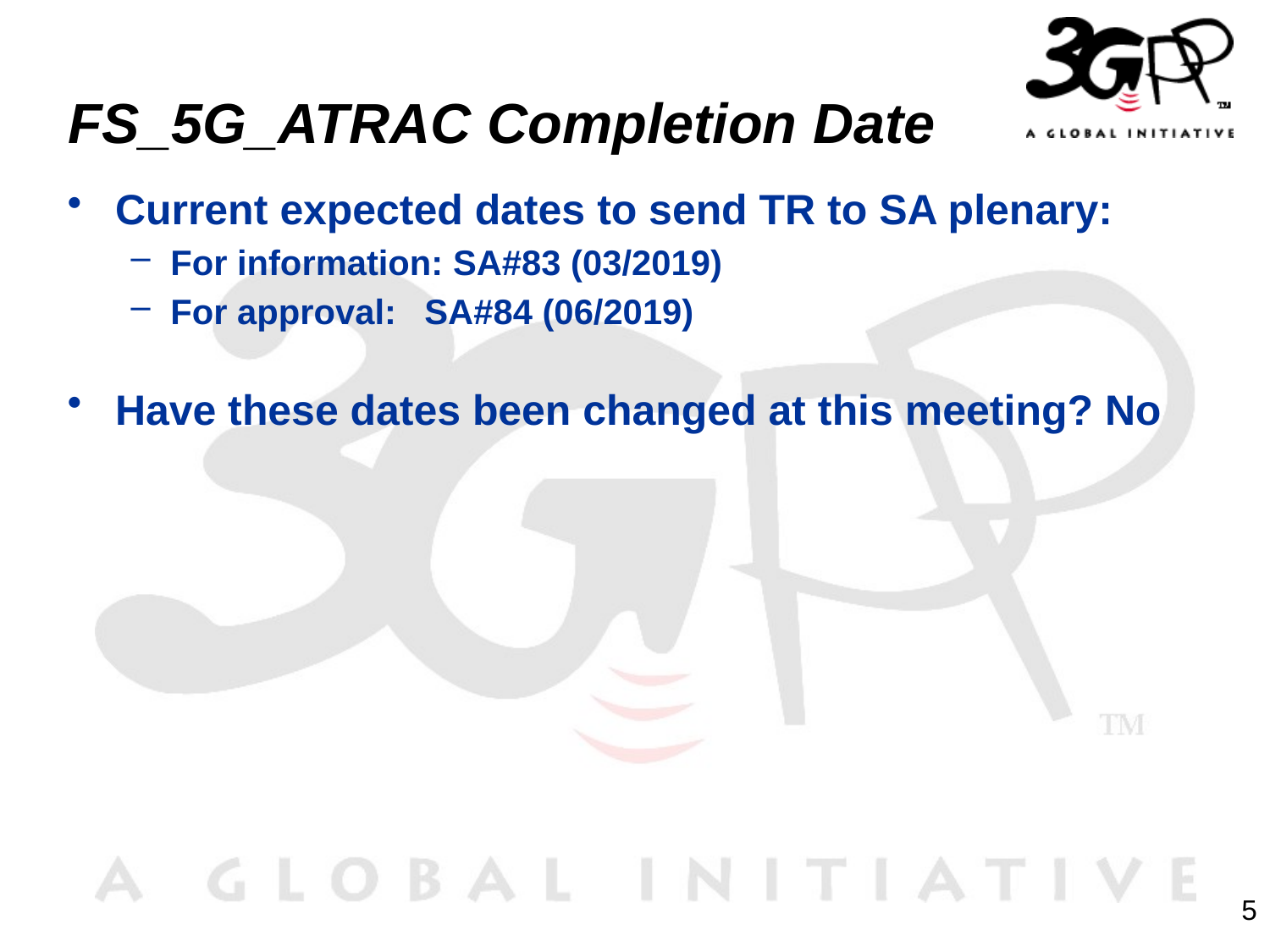

# FS_5G_ATRAC Completion Date
Current expected dates to send TR to SA plenary:
For information: SA#83 (03/2019)
For approval: 	SA#84 (06/2019)
Have these dates been changed at this meeting? No

5